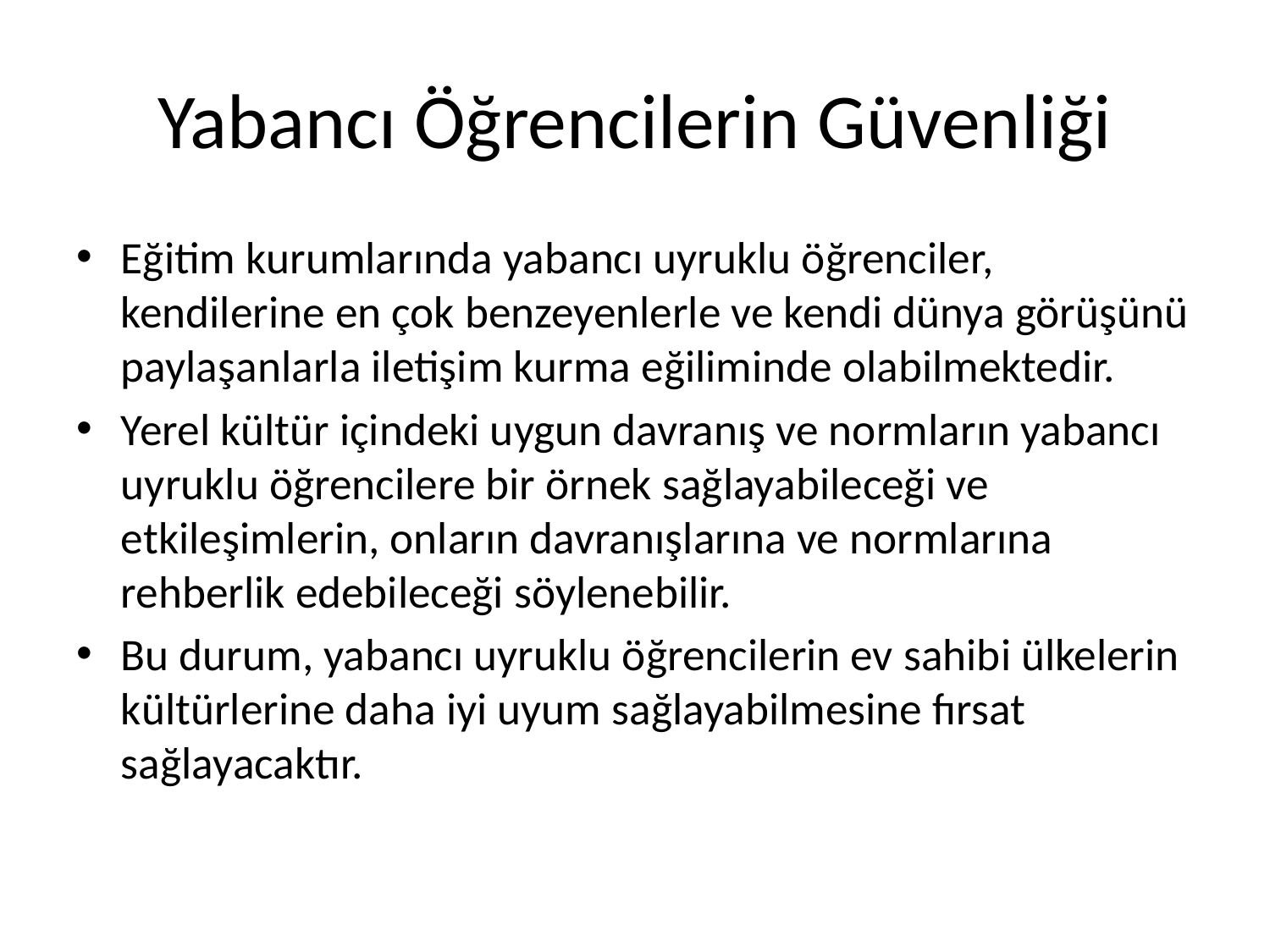

# Yabancı Öğrencilerin Güvenliği
Eğitim kurumlarında yabancı uyruklu öğrenciler, kendilerine en çok benzeyenlerle ve kendi dünya görüşünü paylaşanlarla iletişim kurma eğiliminde olabilmektedir.
Yerel kültür içindeki uygun davranış ve normların yabancı uyruklu öğrencilere bir örnek sağlayabileceği ve etkileşimlerin, onların davranışlarına ve normlarına rehberlik edebileceği söylenebilir.
Bu durum, yabancı uyruklu öğrencilerin ev sahibi ülkelerin kültürlerine daha iyi uyum sağlayabilmesine fırsat sağlayacaktır.